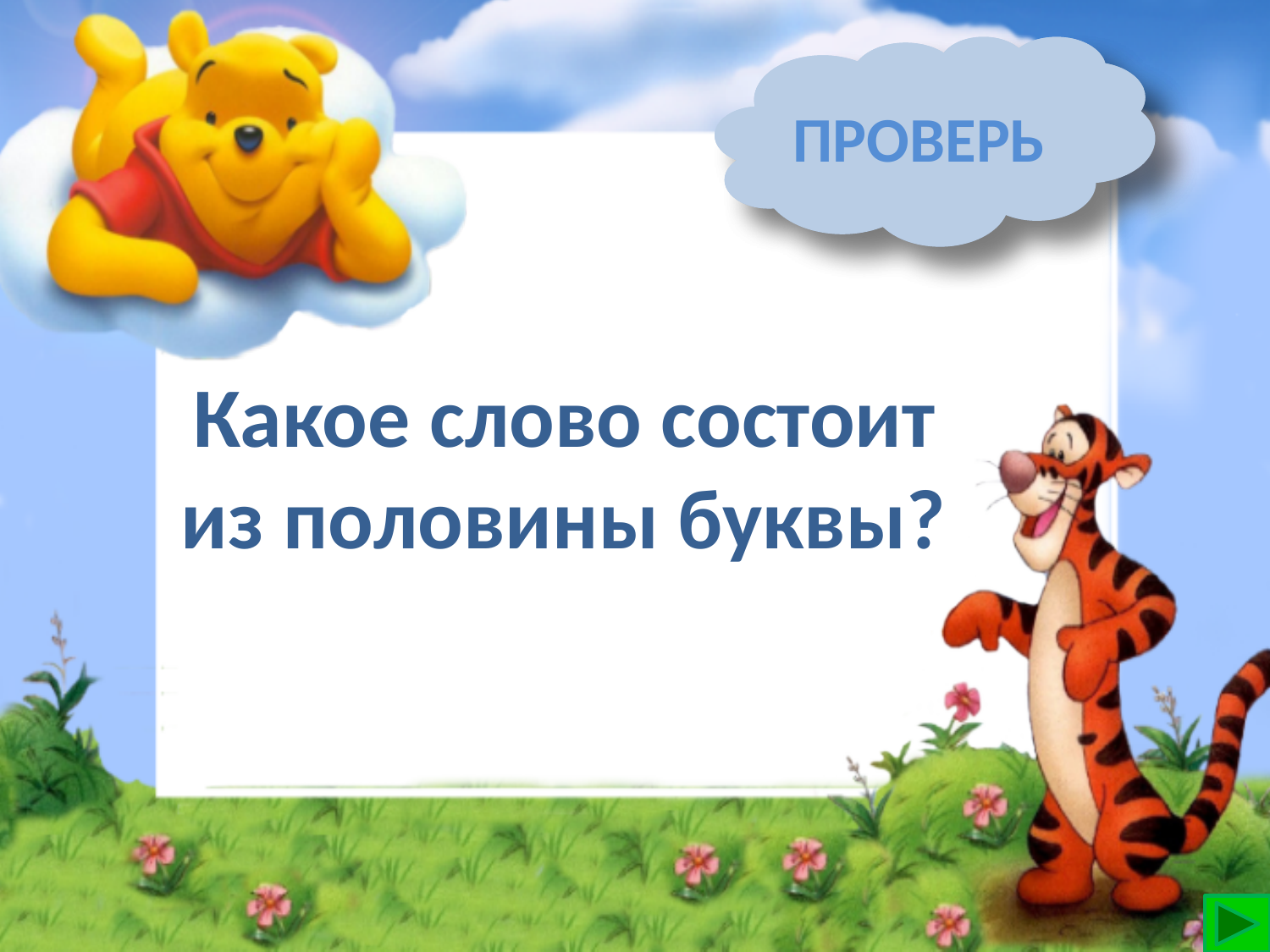

полКа
ПРОВЕРЬ
Какое слово состоит
из половины буквы?